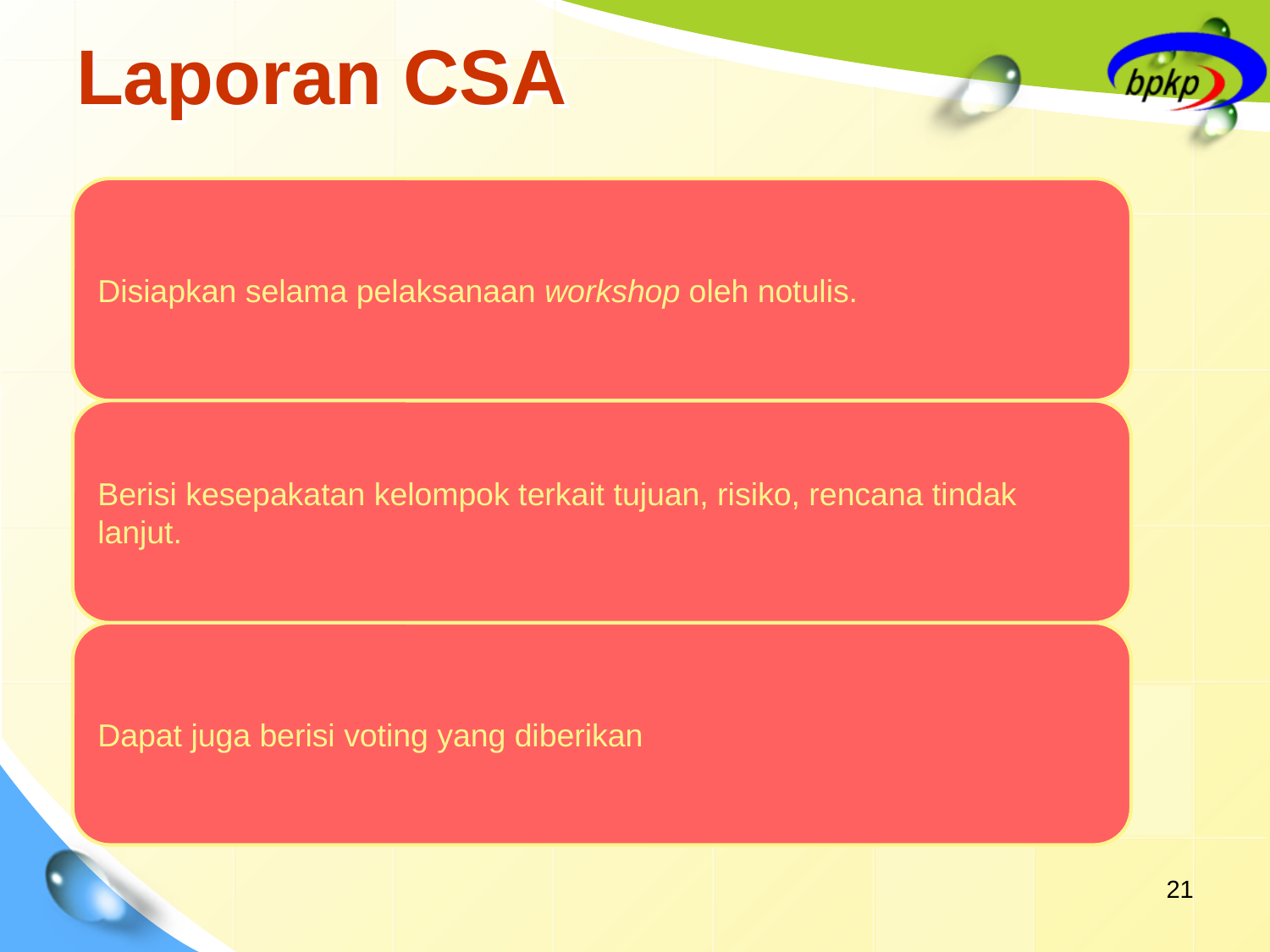

# Laporan CSA
Disiapkan selama pelaksanaan workshop oleh notulis.
Berisi kesepakatan kelompok terkait tujuan, risiko, rencana tindak lanjut.
Dapat juga berisi voting yang diberikan
21